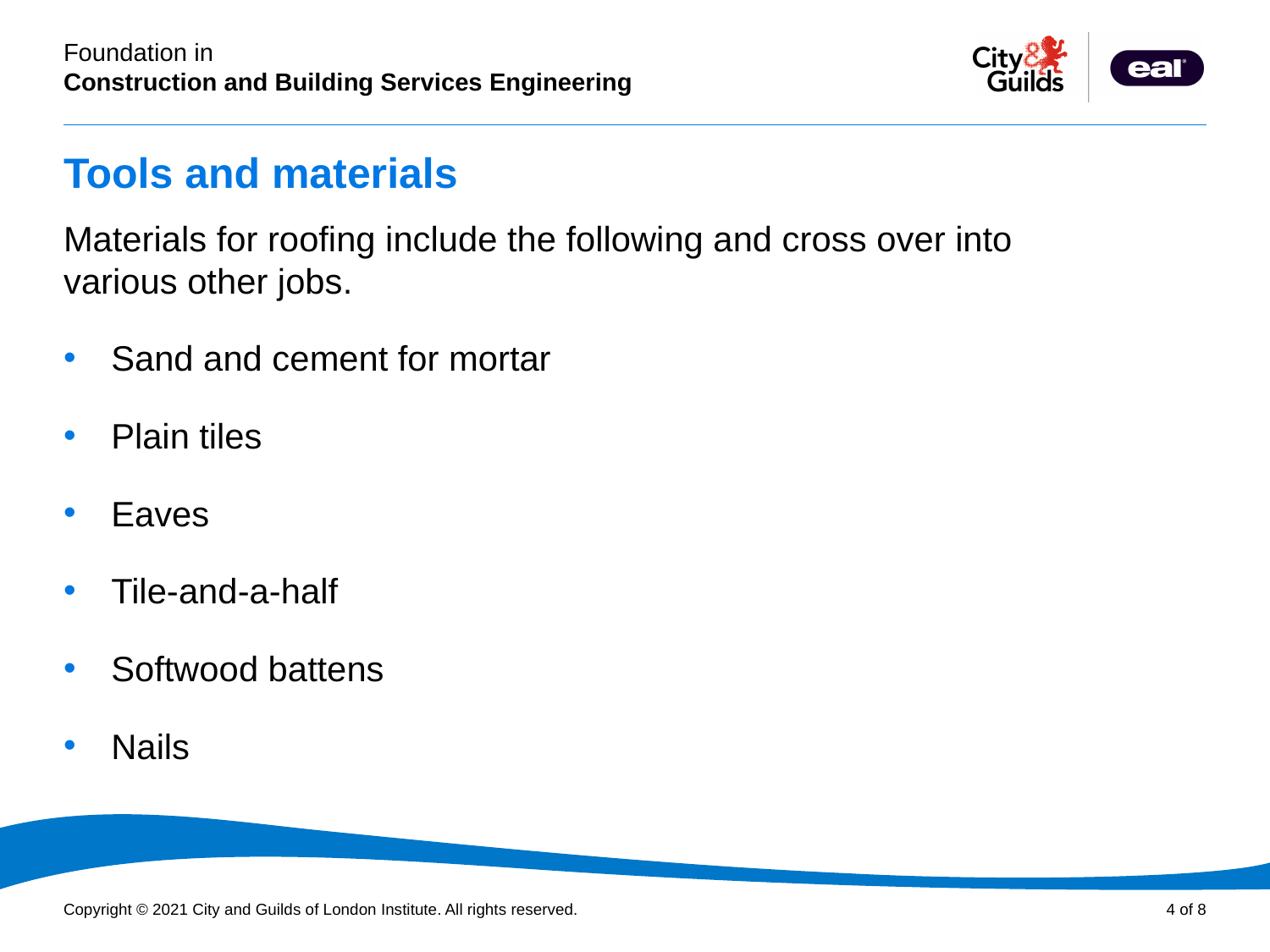

# Tools and materials
Materials for roofing include the following and cross over into various other jobs.
Sand and cement for mortar
Plain tiles
Eaves
Tile-and-a-half
Softwood battens
Nails